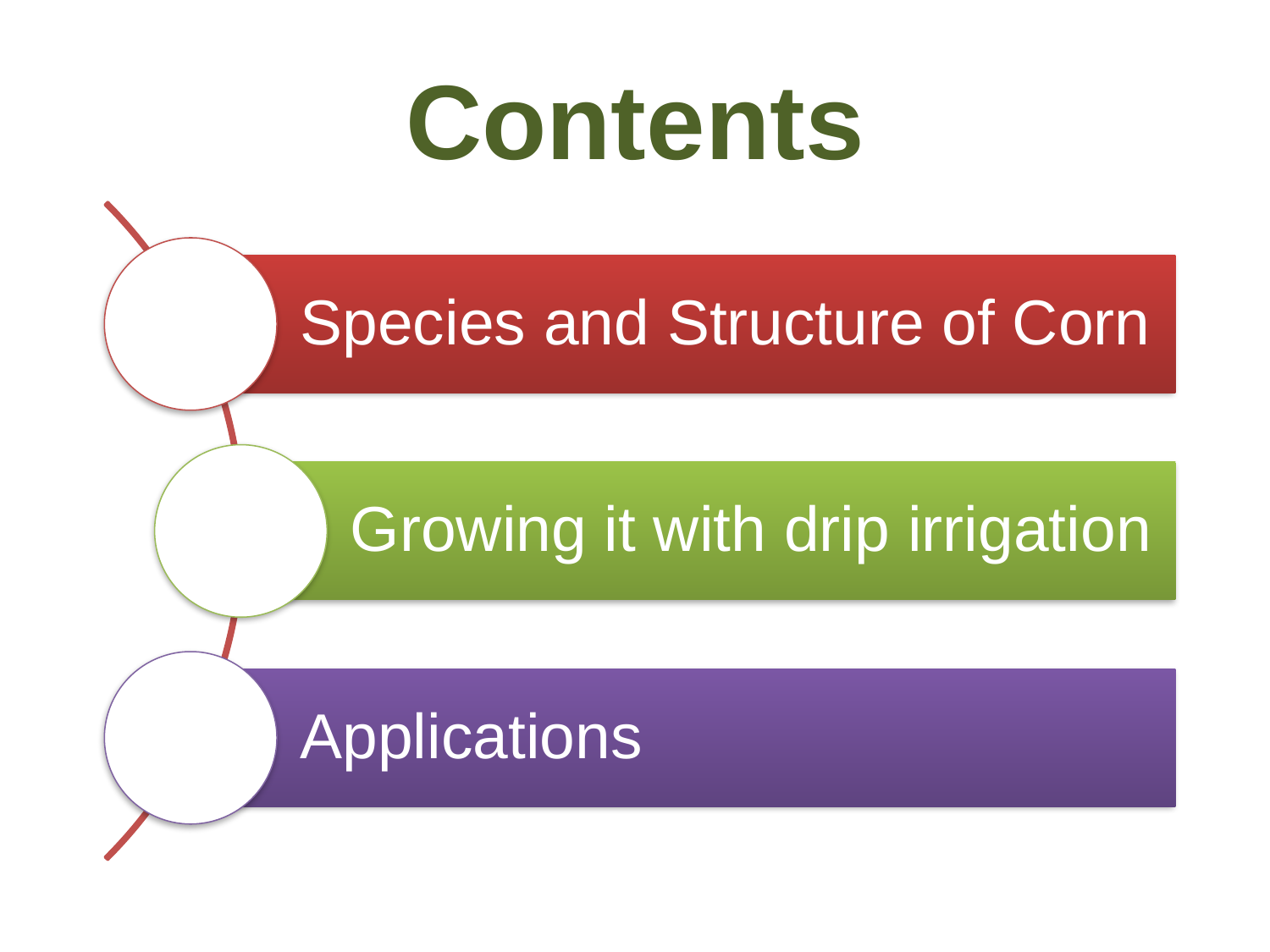

# Contents
Species and Structure of Corn
Growing it with drip irrigation
Applications